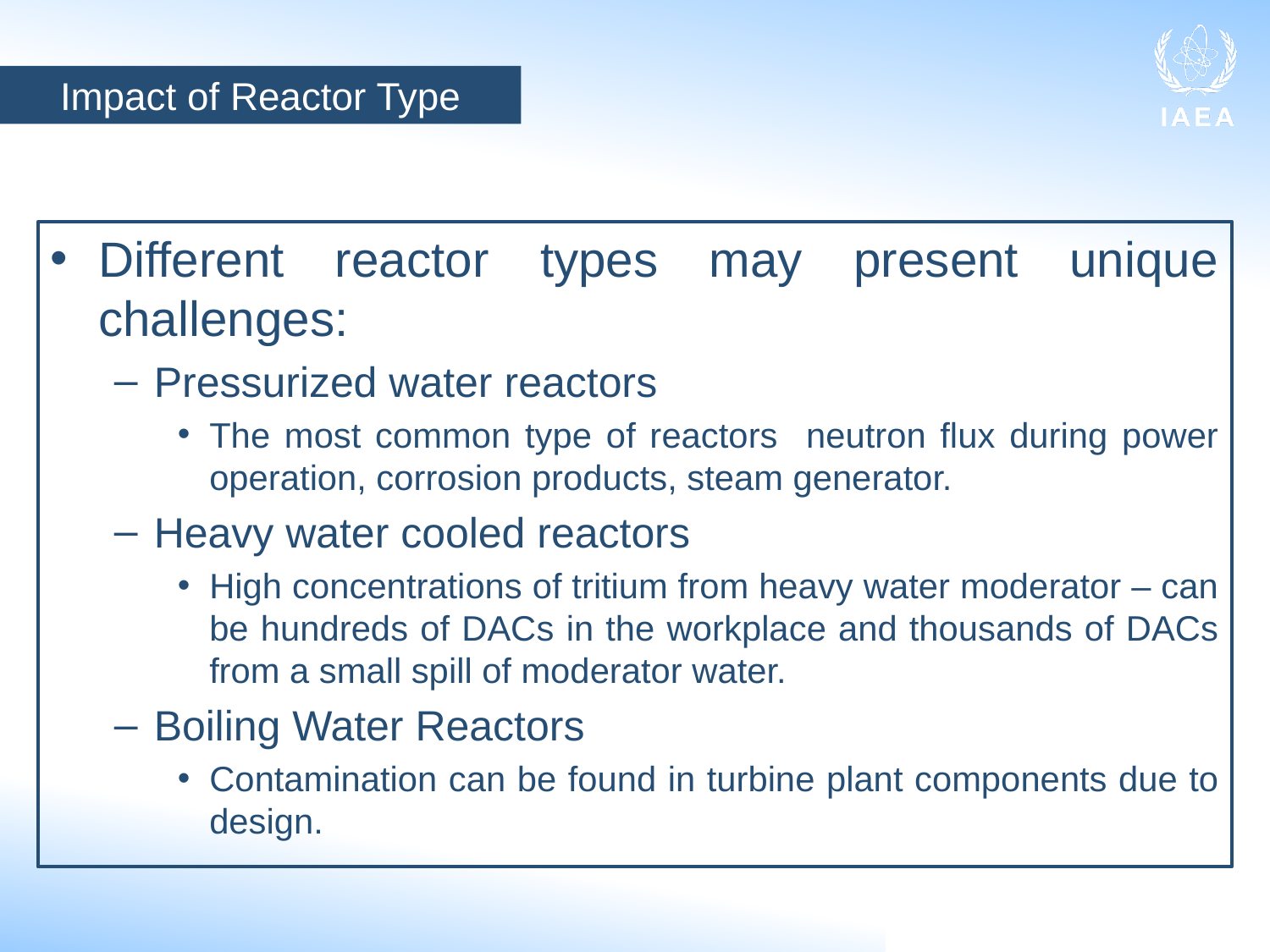

Impact of Reactor Type
Different reactor types may present unique challenges:
Pressurized water reactors
The most common type of reactors  neutron flux during power operation, corrosion products, steam generator.
Heavy water cooled reactors
High concentrations of tritium from heavy water moderator – can be hundreds of DACs in the workplace and thousands of DACs from a small spill of moderator water.
Boiling Water Reactors
Contamination can be found in turbine plant components due to design.